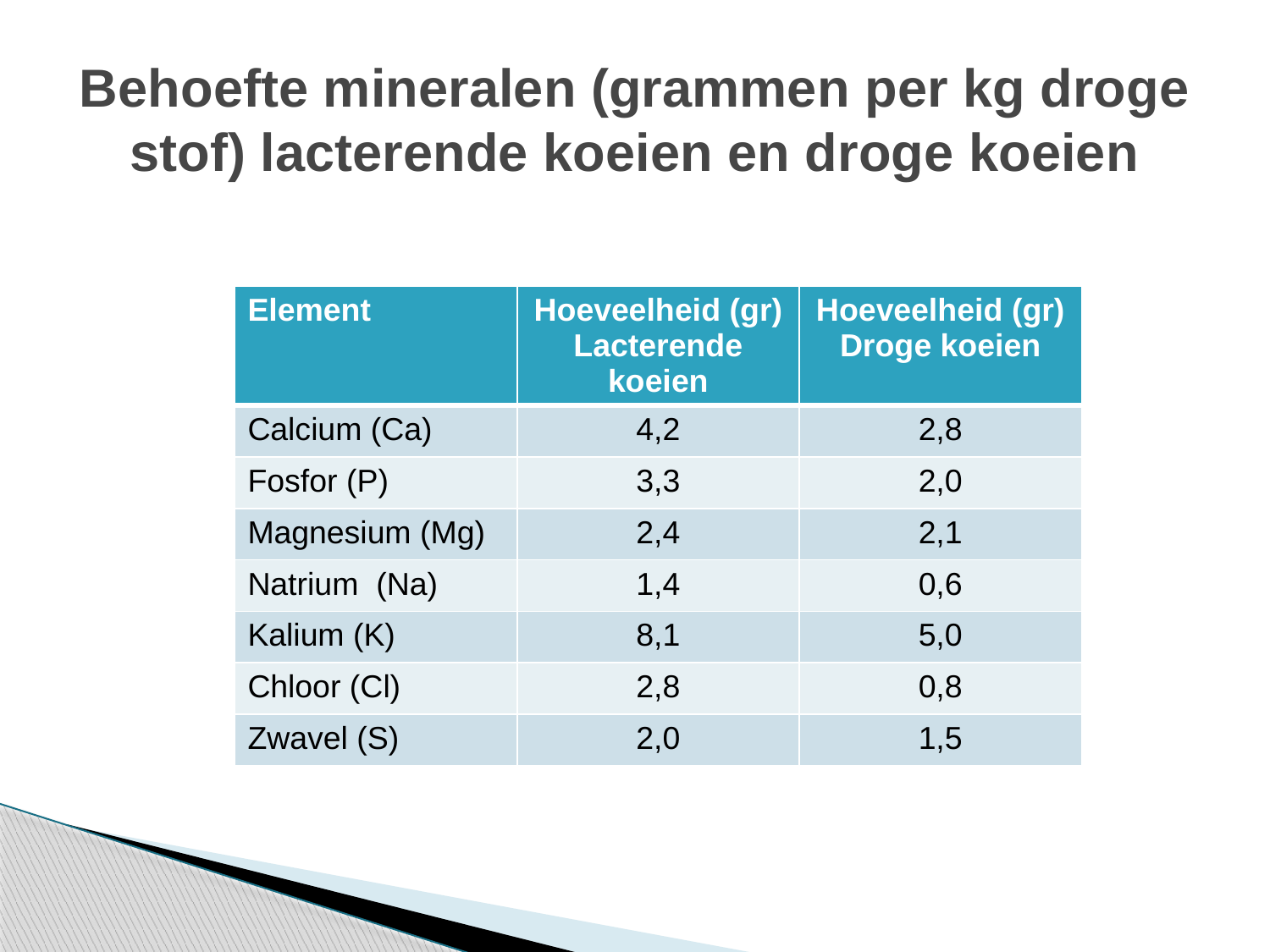

# Behoefte mineralen (grammen per kg droge stof) lacterende koeien en droge koeien

| Element | Hoeveelheid (gr) Lacterende koeien | Hoeveelheid (gr) Droge koeien |
| --- | --- | --- |
| Calcium (Ca) | 4,2 | 2,8 |
| Fosfor (P) | 3,3 | 2,0 |
| Magnesium (Mg) | 2,4 | 2,1 |
| Natrium (Na) | 1,4 | 0,6 |
| Kalium (K) | 8,1 | 5,0 |
| Chloor (Cl) | 2,8 | 0,8 |
| Zwavel (S) | 2,0 | 1,5 |